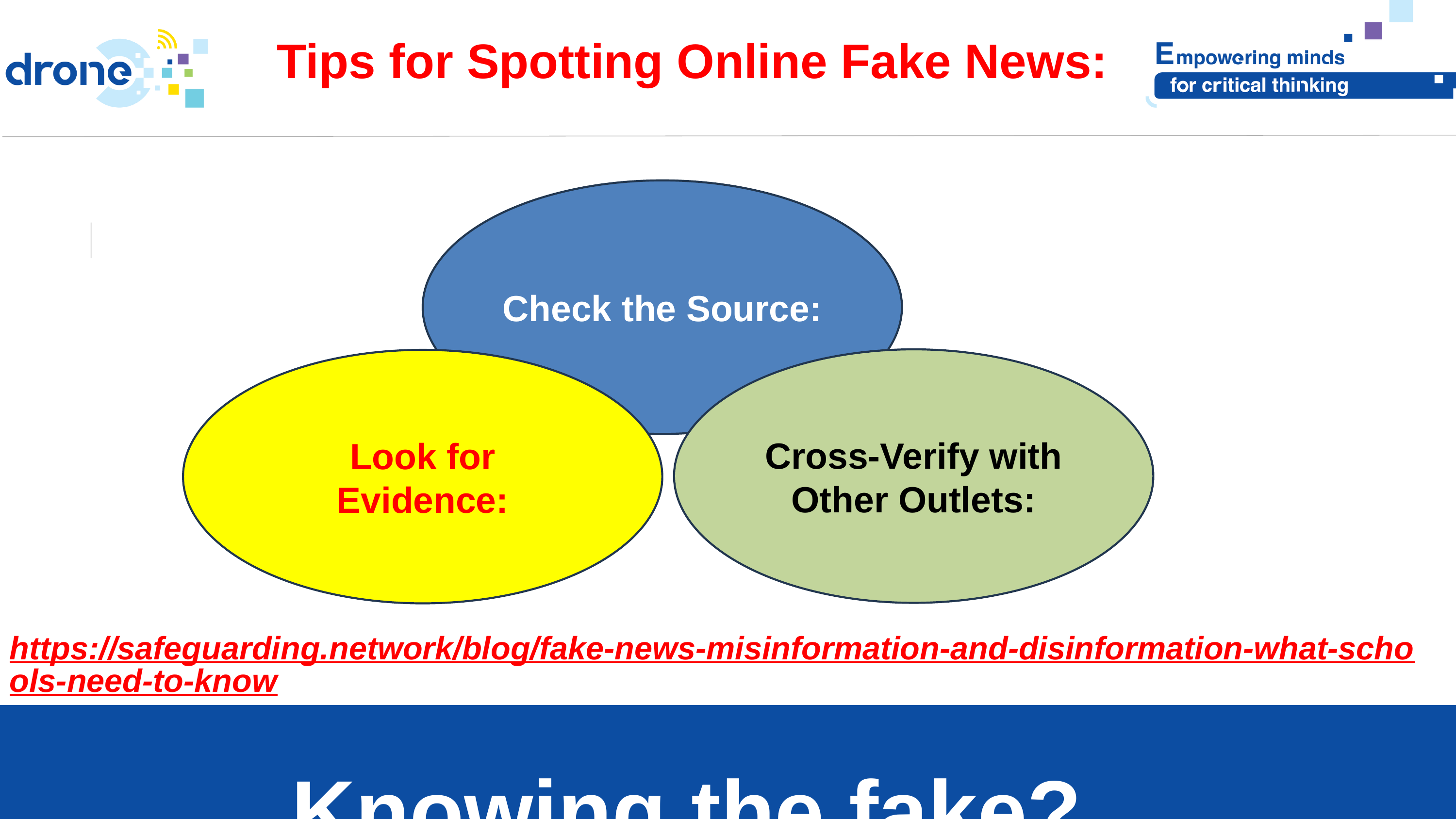

Tips for Spotting Online Fake News:

Check the Source:
Cross-Verify with Other Outlets:
Look for Evidence:
.
https://safeguarding.network/blog/fake-news-misinformation-and-disinformation-what-schools-need-to-know

Knowing the fake?